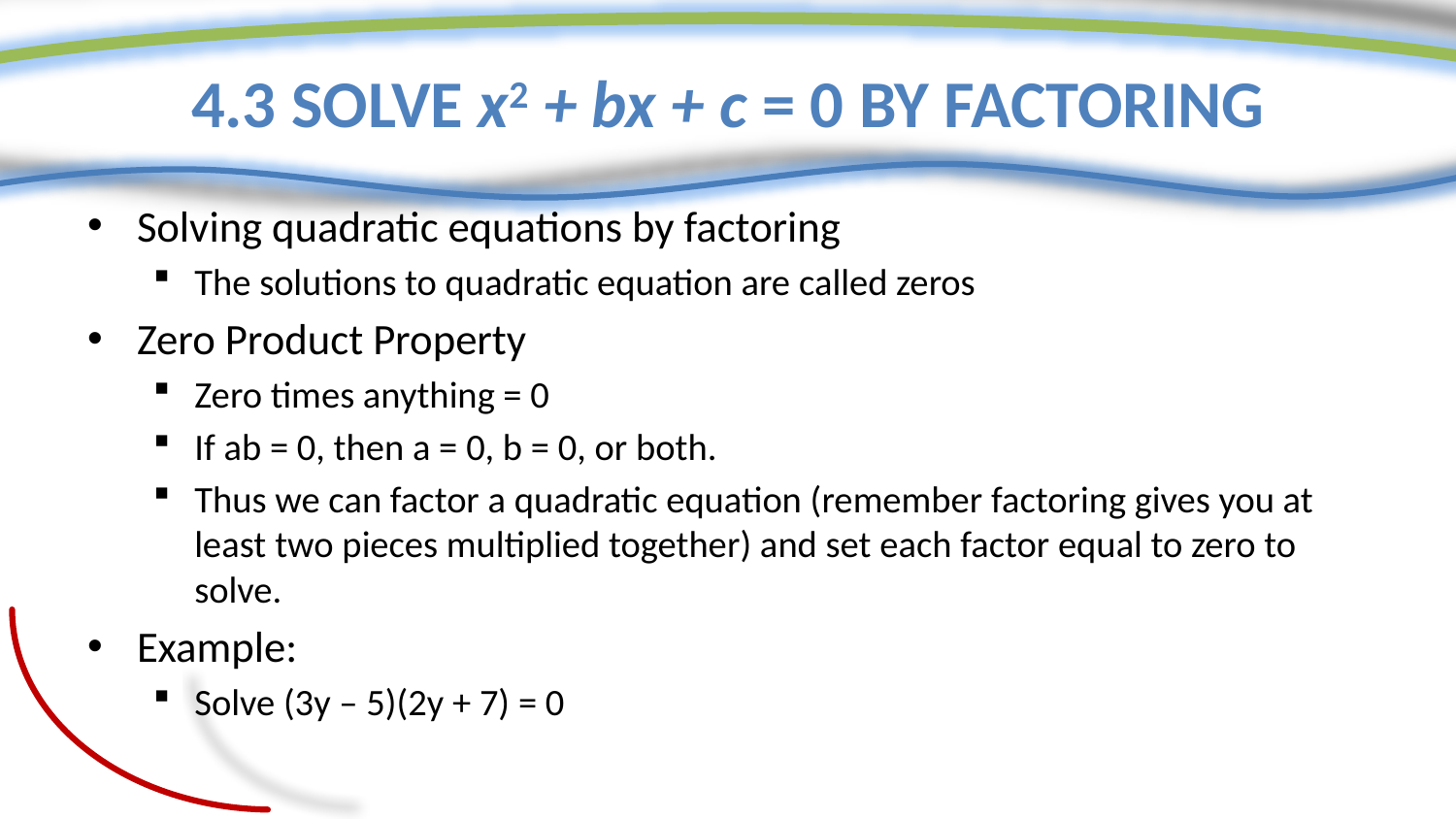

# 4.3 Solve x2 + bx + c = 0 by Factoring
Solving quadratic equations by factoring
The solutions to quadratic equation are called zeros
Zero Product Property
Zero times anything = 0
If ab = 0, then a = 0, b = 0, or both.
Thus we can factor a quadratic equation (remember factoring gives you at least two pieces multiplied together) and set each factor equal to zero to solve.
Example:
Solve (3y – 5)(2y + 7) = 0